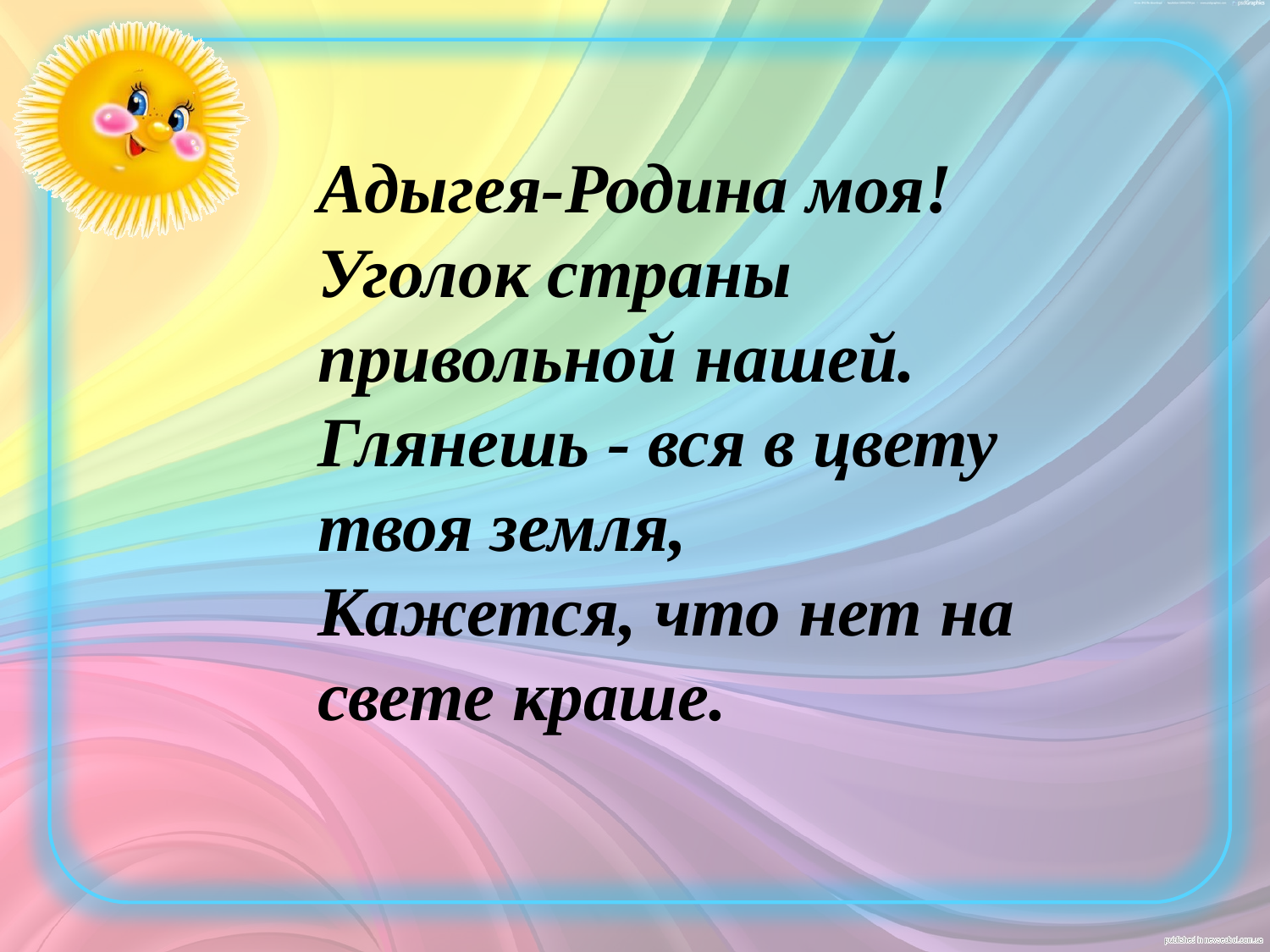

Адыгея-Родина моя!
Уголок страны привольной нашей.
Глянешь - вся в цвету твоя земля,
Кажется, что нет на свете краше.